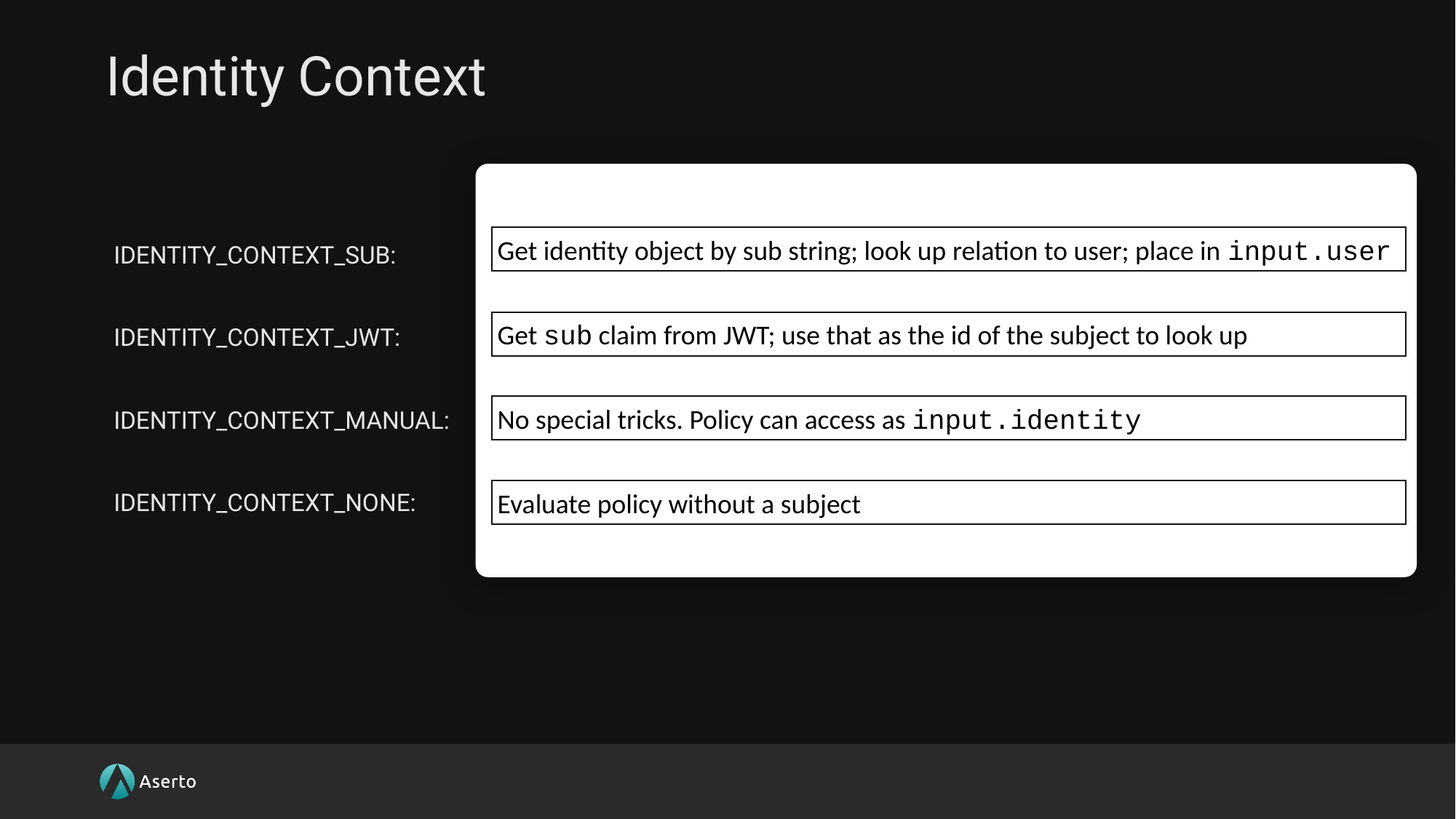

# Identity Context

IDENTITY_CONTEXT_SUB:

IDENTITY_CONTEXT_JWT:

IDENTITY_CONTEXT_MANUAL:

IDENTITY_CONTEXT_NONE:

Get identity object by sub string; look up relation to user; place in input.user
Get sub claim from JWT; use that as the id of the subject to look up
No special tricks. Policy can access as input.identity
Evaluate policy without a subject